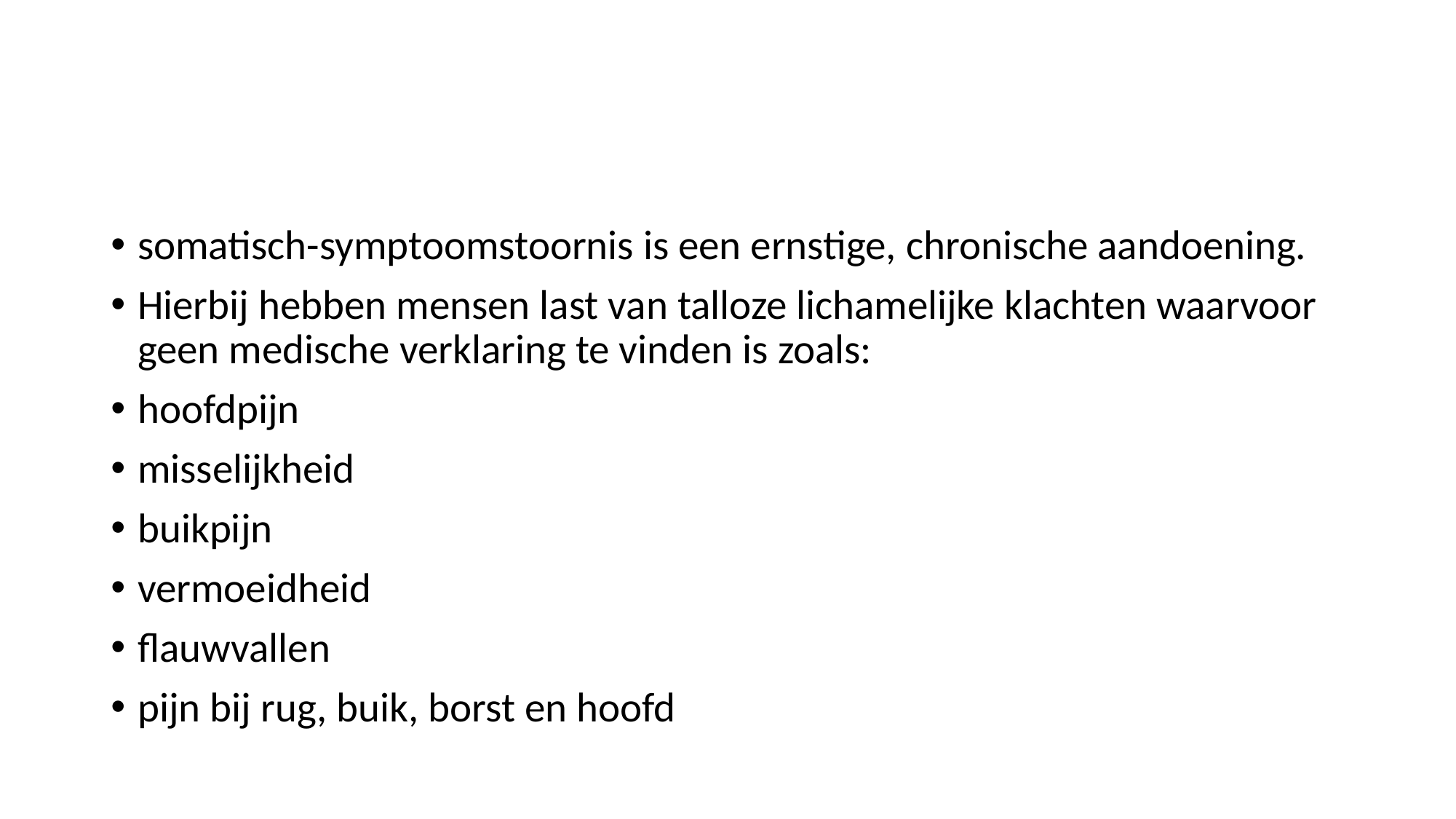

#
somatisch-symptoomstoornis is een ernstige, chronische aandoening.
Hierbij hebben mensen last van talloze lichamelijke klachten waarvoor geen medische verklaring te vinden is zoals:
hoofdpijn
misselijkheid
buikpijn
vermoeidheid
flauwvallen
pijn bij rug, buik, borst en hoofd